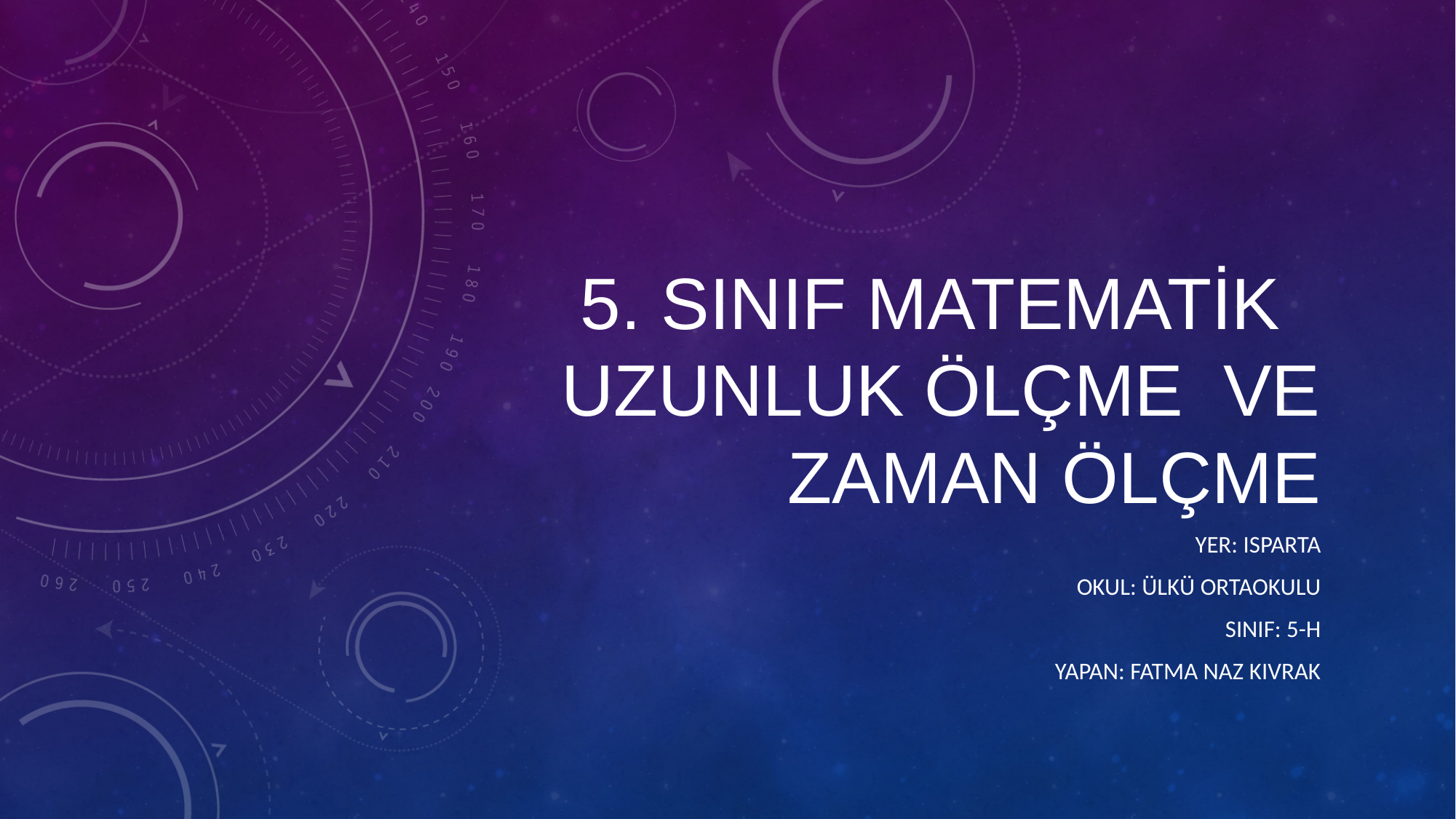

# 5. Sınıf Matematik   Uzunluk ölçme  Ve Zaman Ölçme
Yer: Isparta
Okul: Ülkü Ortaokulu
Sınıf: 5-H
Yapan: Fatma Naz KIVRAK